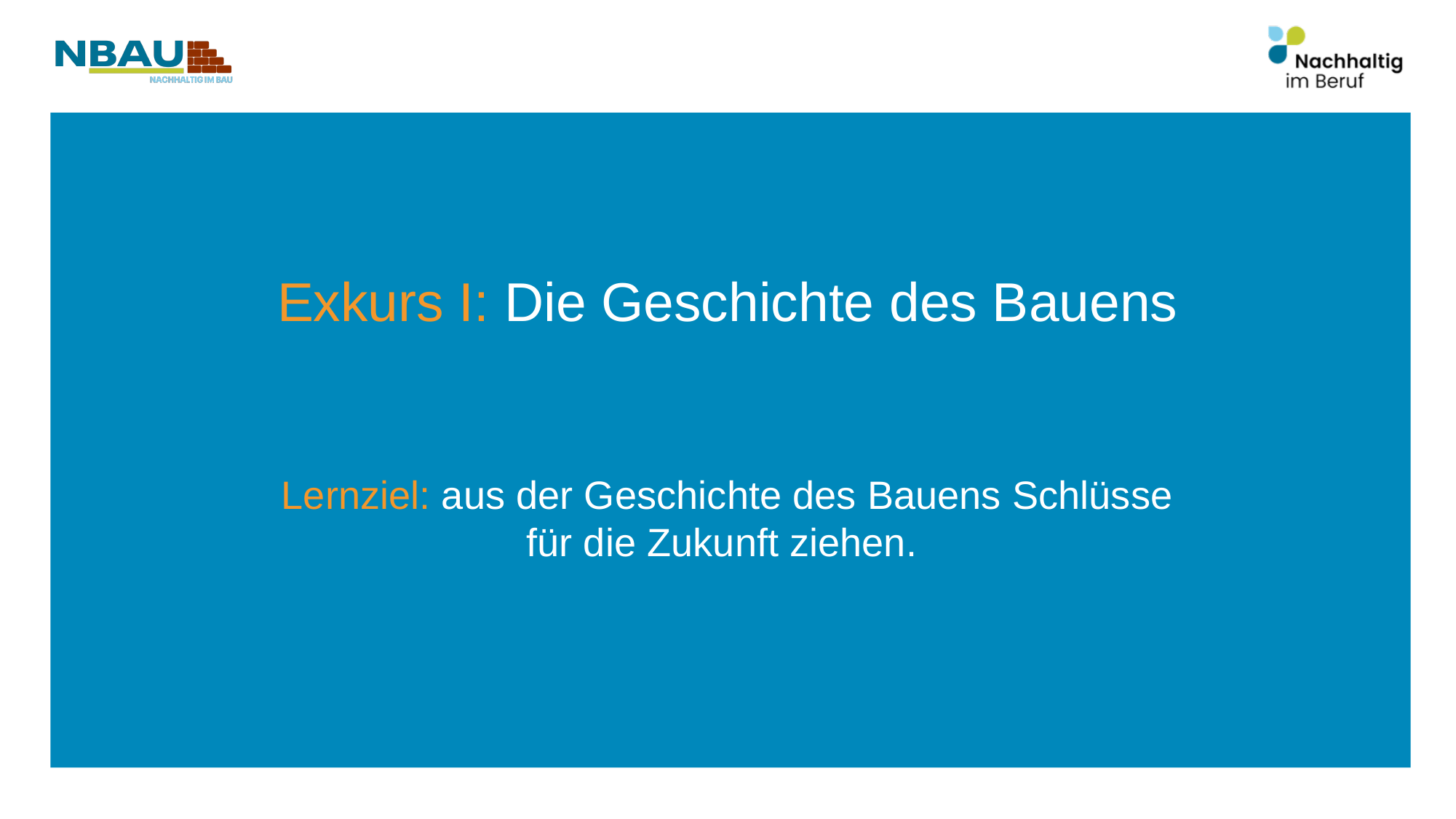

Exkurs I: Die Geschichte des Bauens
Lernziel: aus der Geschichte des Bauens Schlüsse für die Zukunft ziehen.